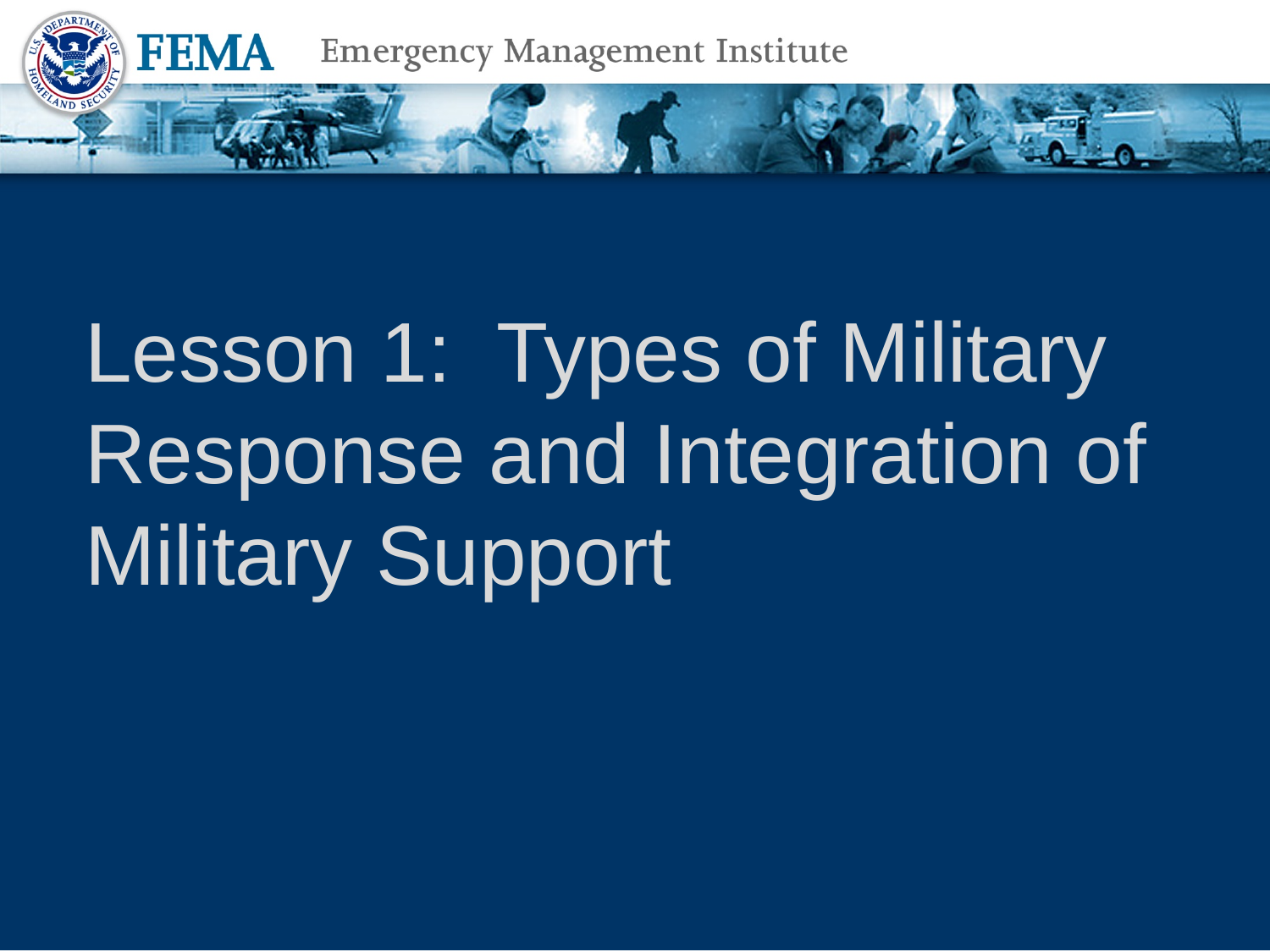

# Lesson 1:  Types of Military Response and Integration of Military Support